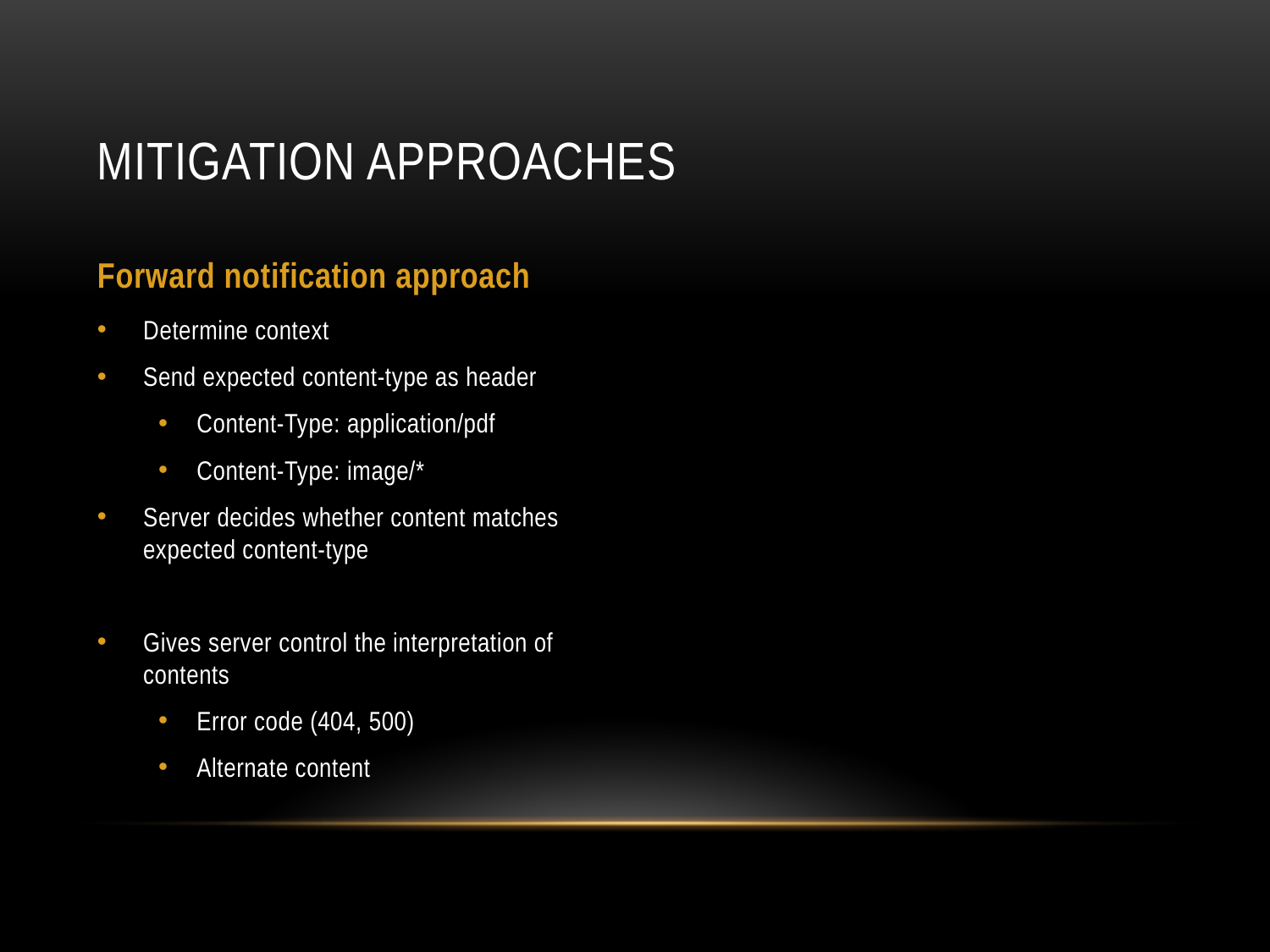

# Mitigation approaches
Forward notification approach

Determine context
Send expected content-type as header
Content-Type: application/pdf
Content-Type: image/*
Server decides whether content matches expected content-type

Gives server control the interpretation of contents
Error code (404, 500)
Alternate content